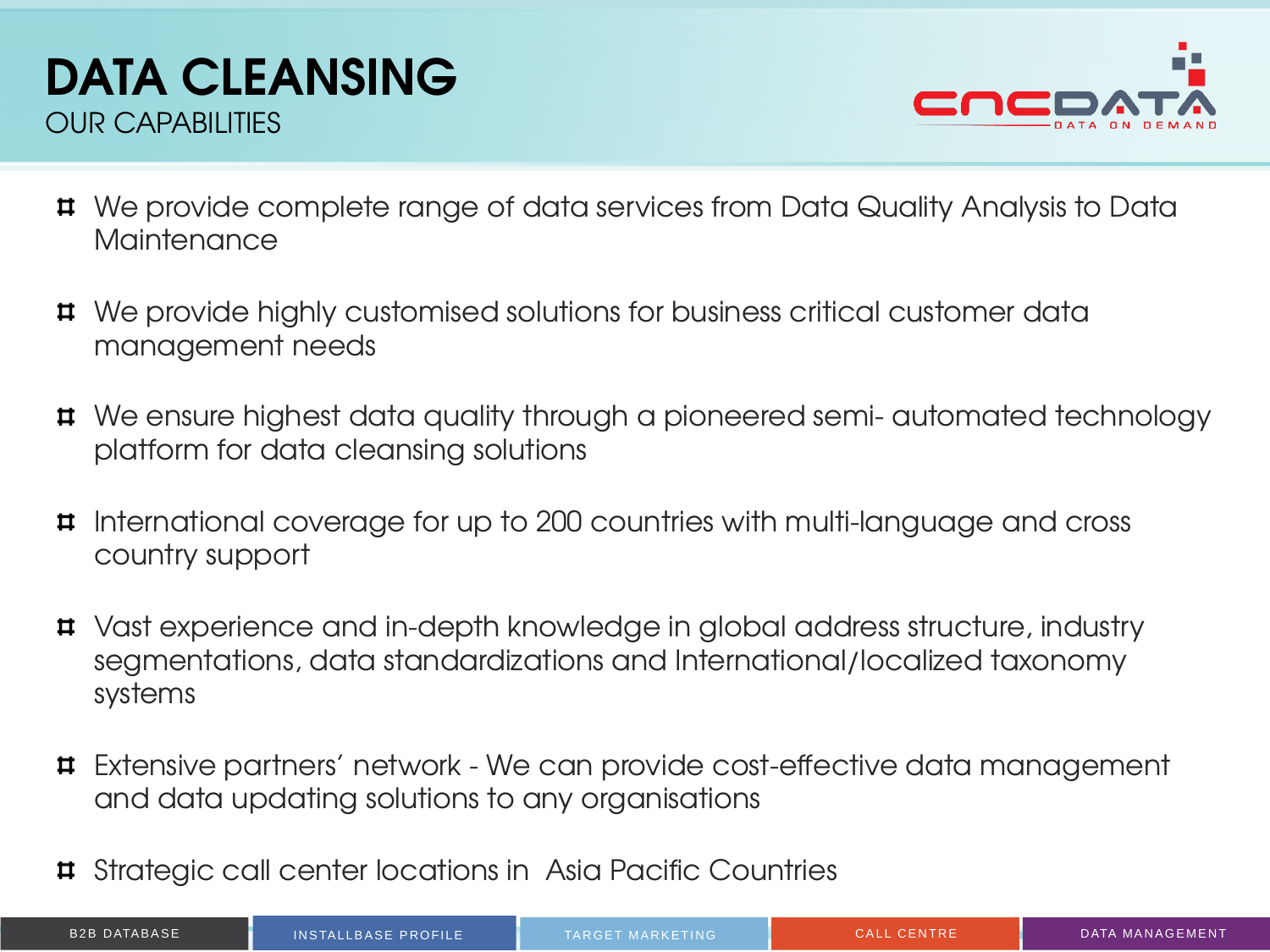

# DATA CLEANSING Our Capabilities
We provide complete range of data services from Data Quality Analysis to Data Maintenance
We provide highly customised solutions for business critical customer data management needs
We ensure highest data quality through a pioneered semi- automated technology platform for data cleansing solutions
International coverage for up to 200 countries with multi-language and cross country support
Vast experience and in-depth knowledge in global address structure, industry segmentations, data standardizations and International/localized taxonomy systems
Extensive partners’ network - We can provide cost-effective data management and data updating solutions to any organisations
Strategic call center locations in  Asia Pacific Countries